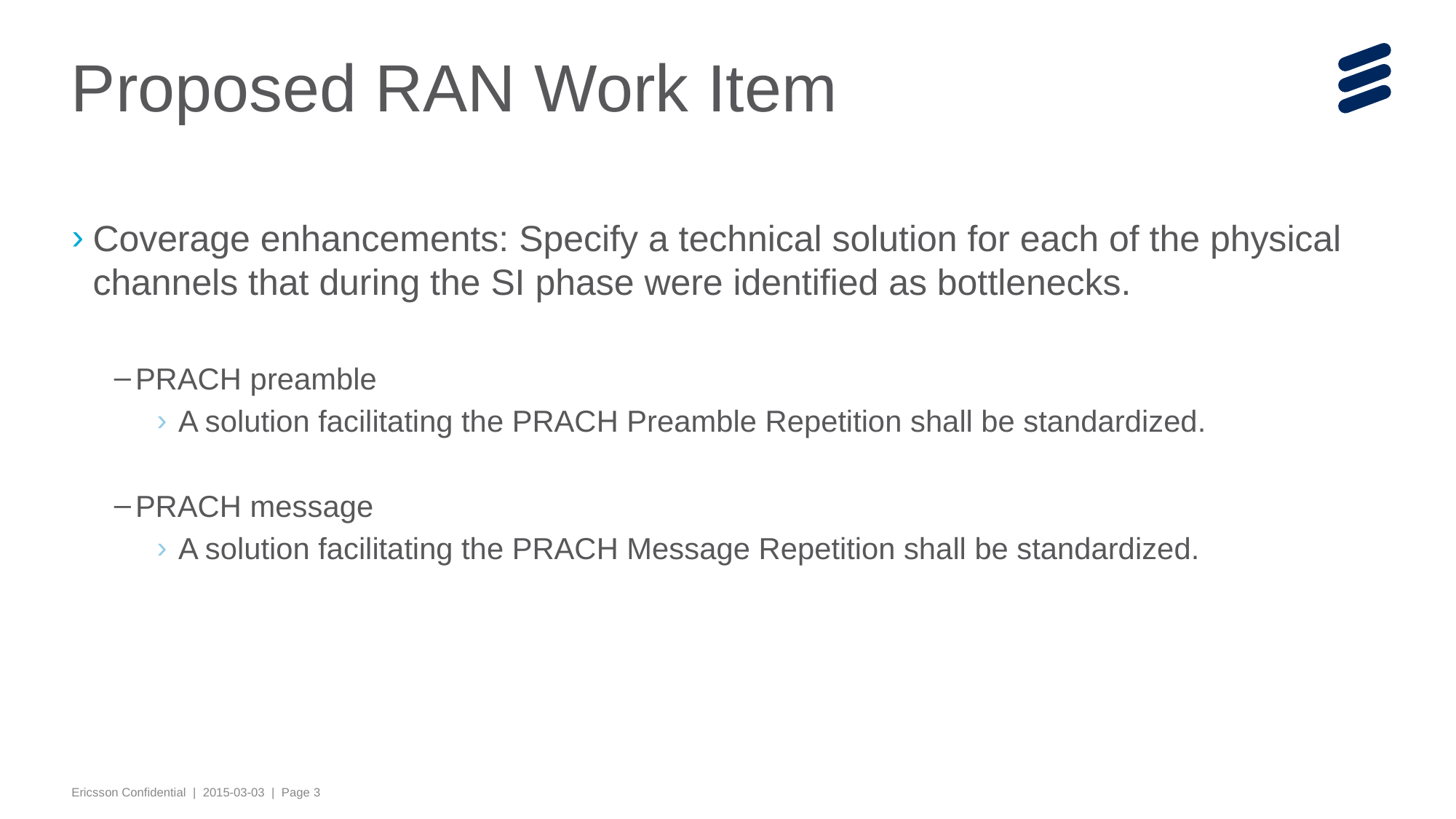

# Proposed RAN Work Item
Coverage enhancements: Specify a technical solution for each of the physical channels that during the SI phase were identified as bottlenecks.

PRACH preamble
A solution facilitating the PRACH Preamble Repetition shall be standardized.

PRACH message
A solution facilitating the PRACH Message Repetition shall be standardized.